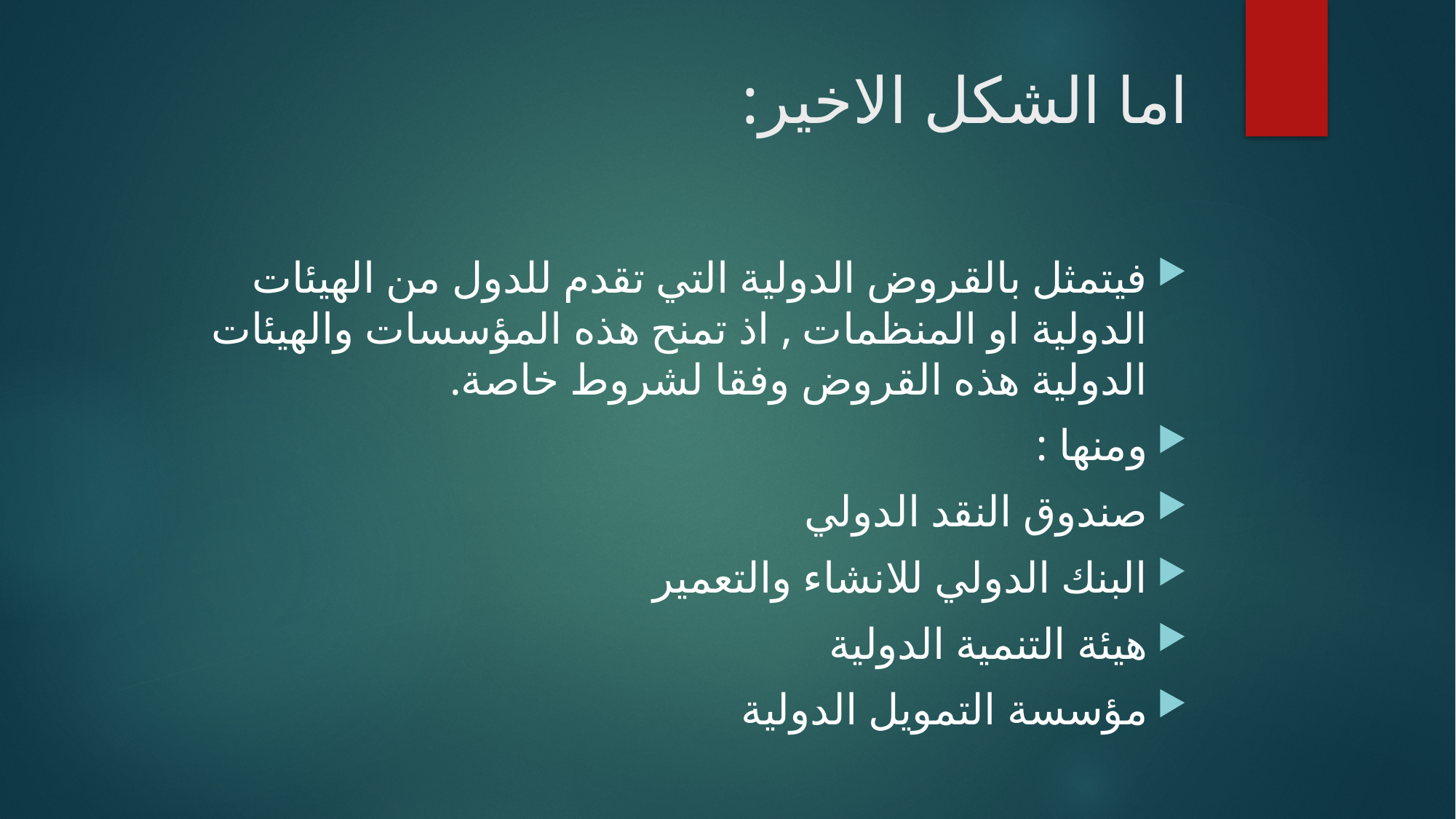

# اما الشكل الاخير:
فيتمثل بالقروض الدولية التي تقدم للدول من الهيئات الدولية او المنظمات , اذ تمنح هذه المؤسسات والهيئات الدولية هذه القروض وفقا لشروط خاصة.
ومنها :
صندوق النقد الدولي
البنك الدولي للانشاء والتعمير
هيئة التنمية الدولية
مؤسسة التمويل الدولية